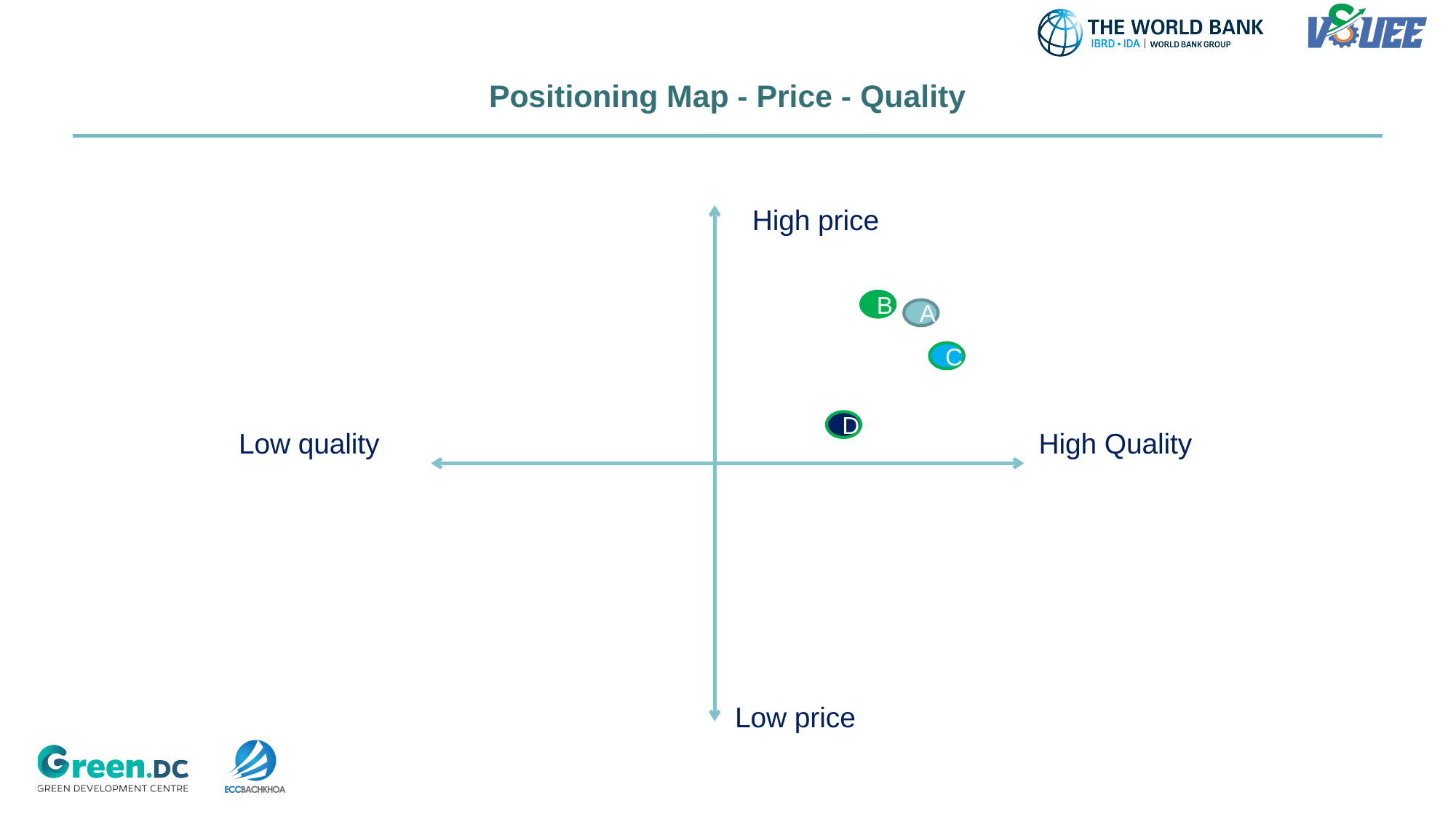

# Positioning Map - Price - Quality
High price
B
A
C
D
Low quality
High Quality
Low price